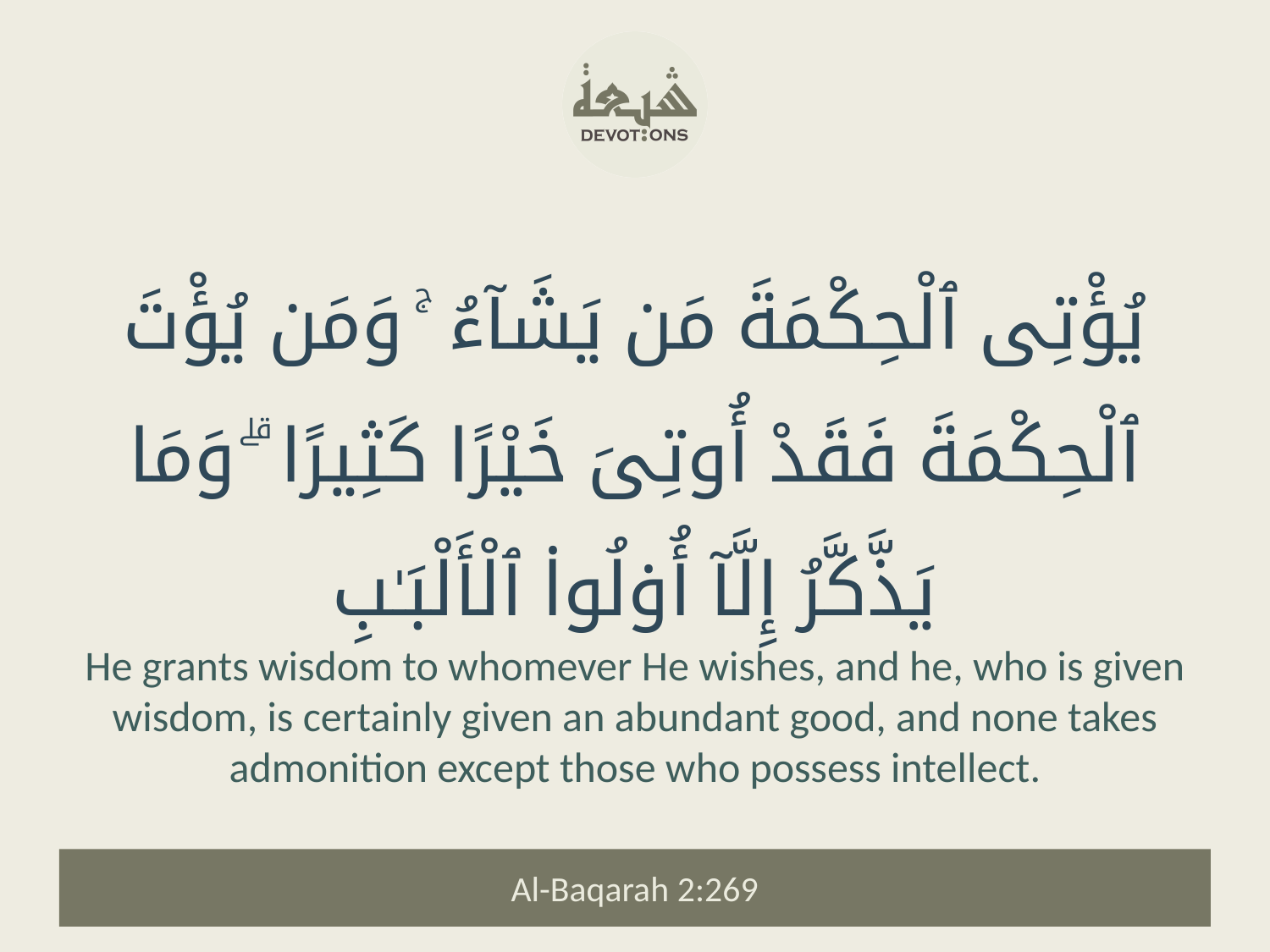

يُؤْتِى ٱلْحِكْمَةَ مَن يَشَآءُ ۚ وَمَن يُؤْتَ ٱلْحِكْمَةَ فَقَدْ أُوتِىَ خَيْرًا كَثِيرًا ۗ وَمَا يَذَّكَّرُ إِلَّآ أُو۟لُوا۟ ٱلْأَلْبَـٰبِ
He grants wisdom to whomever He wishes, and he, who is given wisdom, is certainly given an abundant good, and none takes admonition except those who possess intellect.
Al-Baqarah 2:269